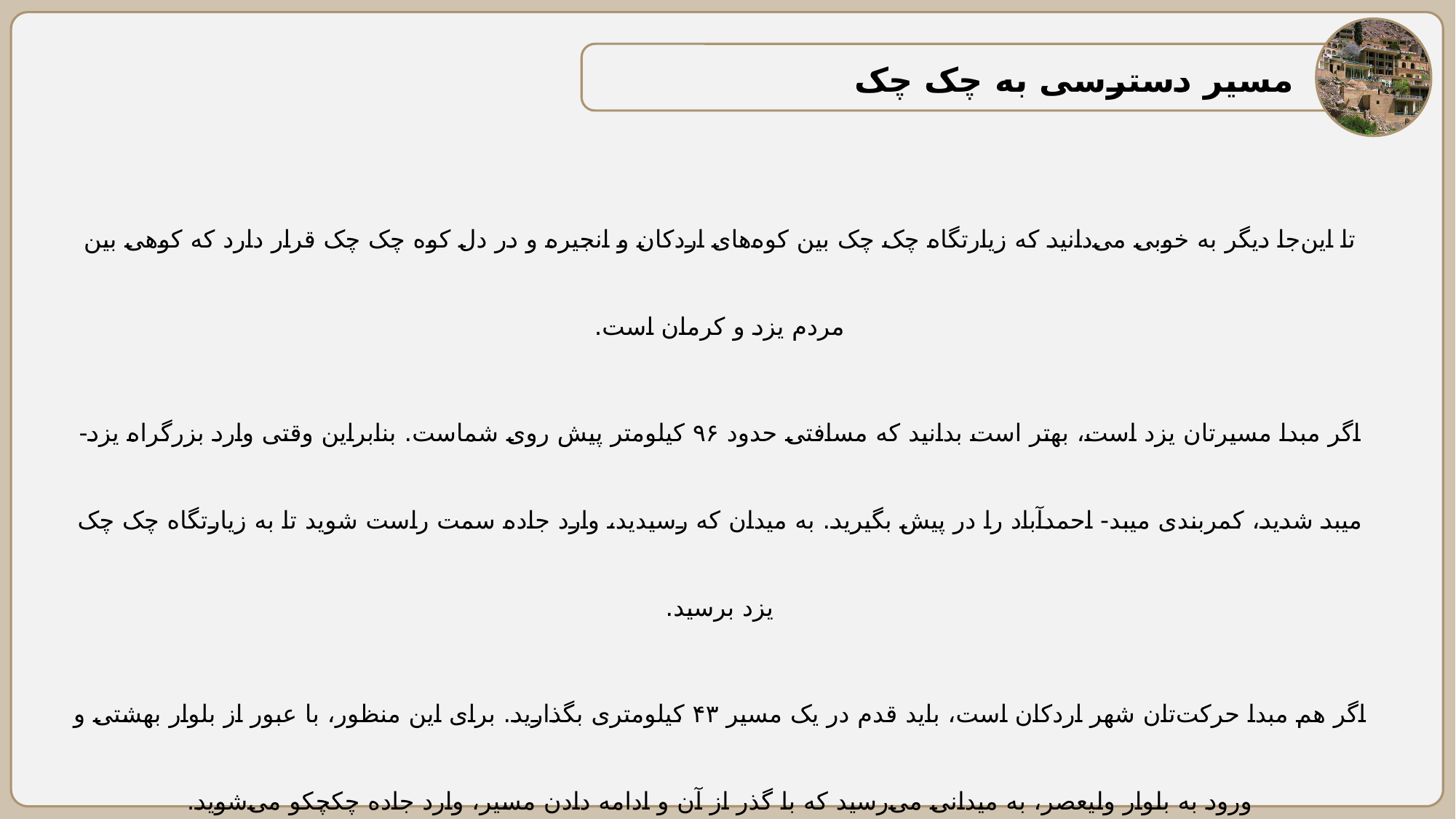

مسیر دسترسی به چک چک
تا این‌جا دیگر به خوبی می‌دانید که زیارتگاه چک چک بین کوه‌های اردکان و انجیره و در دل کوه چک چک قرار دارد که کوهی بین مردم یزد و کرمان است.
اگر مبدا مسیرتان یزد است، بهتر است بدانید که مسافتی حدود ۹۶ کیلومتر پیش روی شماست. بنابراین وقتی وارد بزرگراه یزد- میبد شدید، کمربندی میبد- احمدآباد را در پیش بگیرید. به میدان که رسیدید، وارد جاده سمت راست شوید تا به زیارتگاه چک چک یزد برسید.
اگر هم مبدا حرکت‌تان شهر اردکان است، باید قدم در یک مسیر ۴۳ کیلومتری بگذارید. برای این منظور، با عبور از بلوار بهشتی و ورود به بلوار ولیعصر، به میدانی می‌رسید که با گذر از آن و ادامه دادن مسیر، وارد جاده چکچکو می‌شوید.